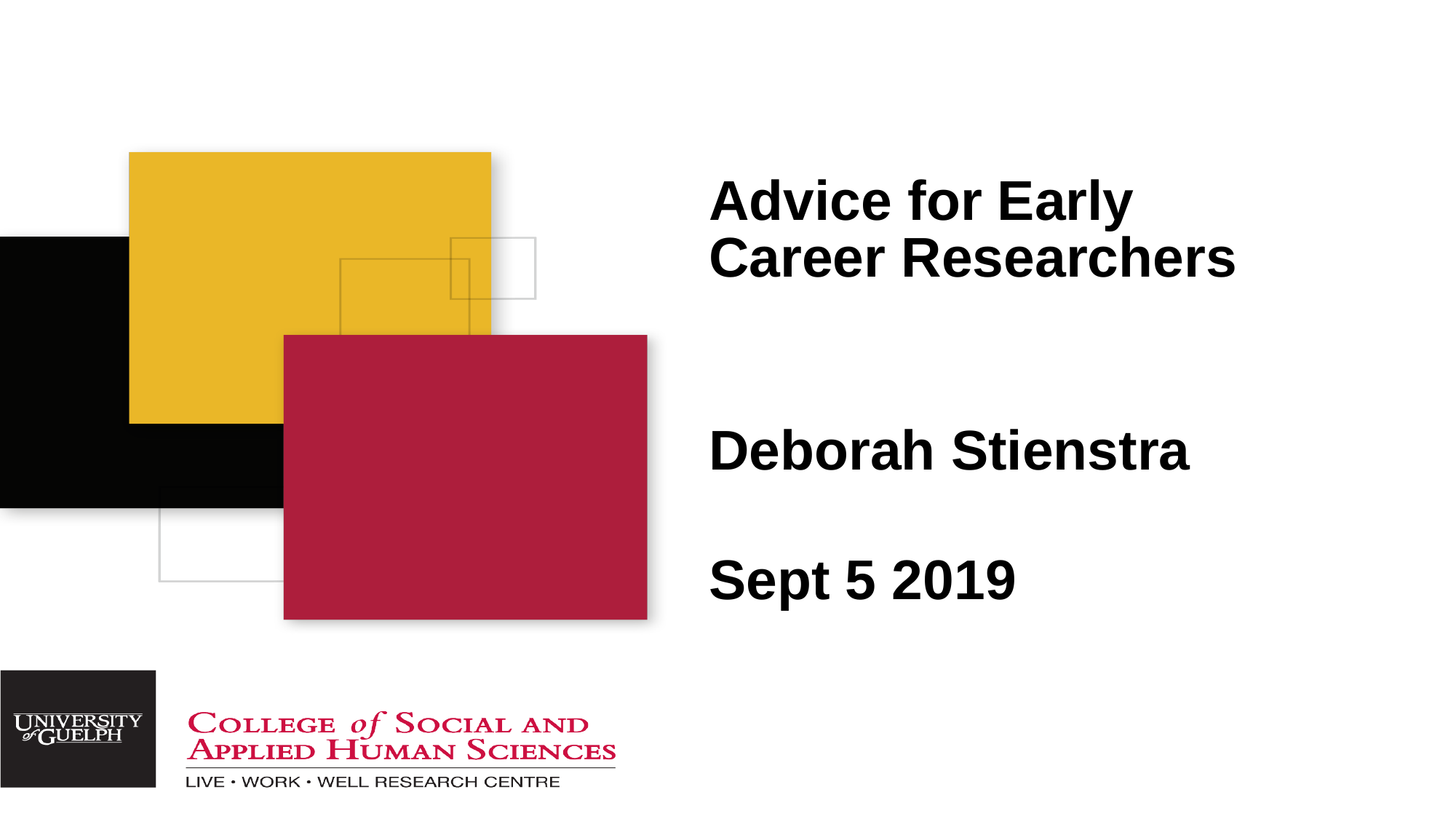

Advice for Early Career Researchers

Deborah Stienstra

Sept 5 2019